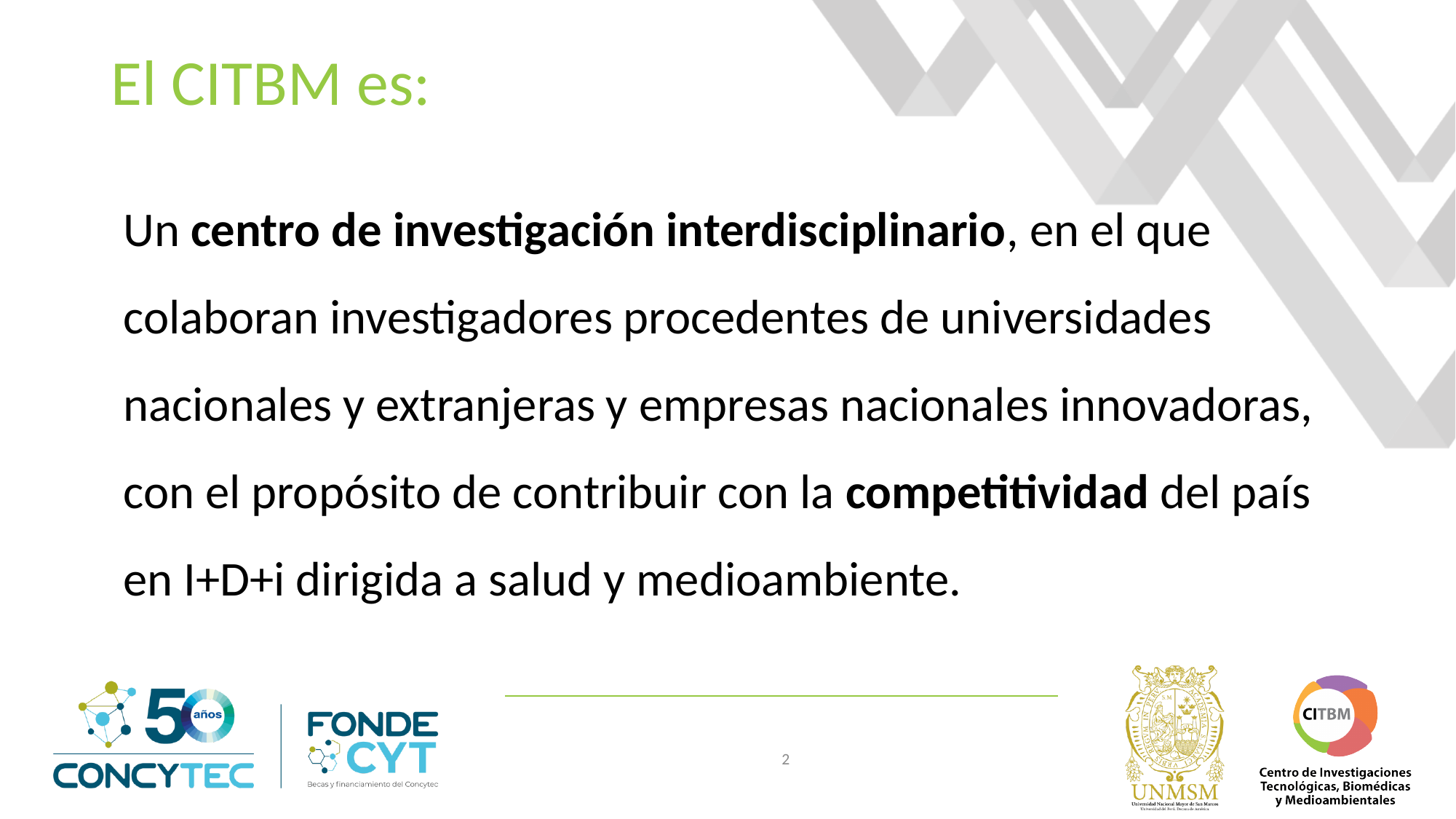

# El CITBM es:
Un centro de investigación interdisciplinario, en el que colaboran investigadores procedentes de universidades nacionales y extranjeras y empresas nacionales innovadoras, con el propósito de contribuir con la competitividad del país en I+D+i dirigida a salud y medioambiente.
2